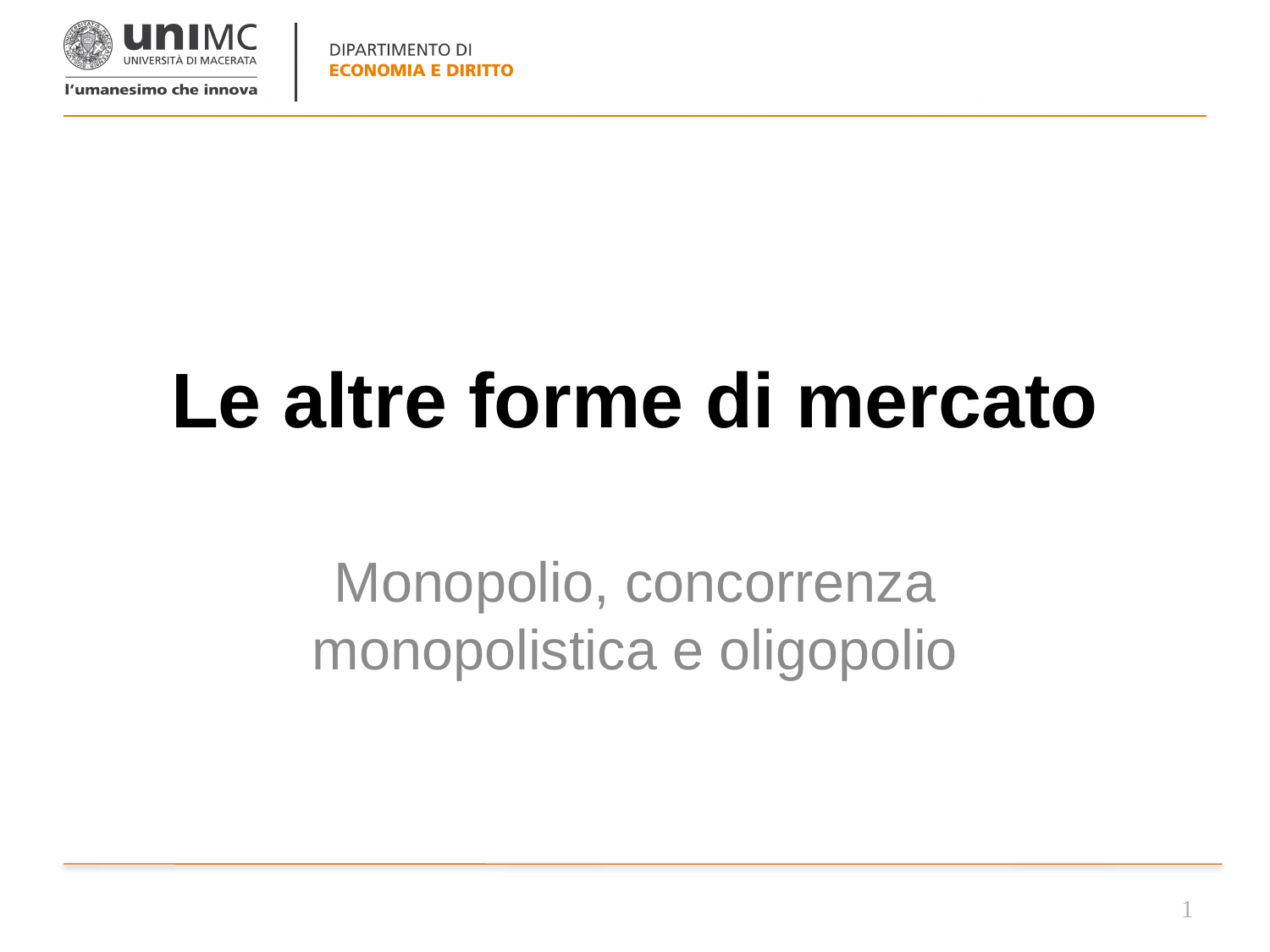

1
# Le altre forme di mercato
Monopolio, concorrenza monopolistica e oligopolio